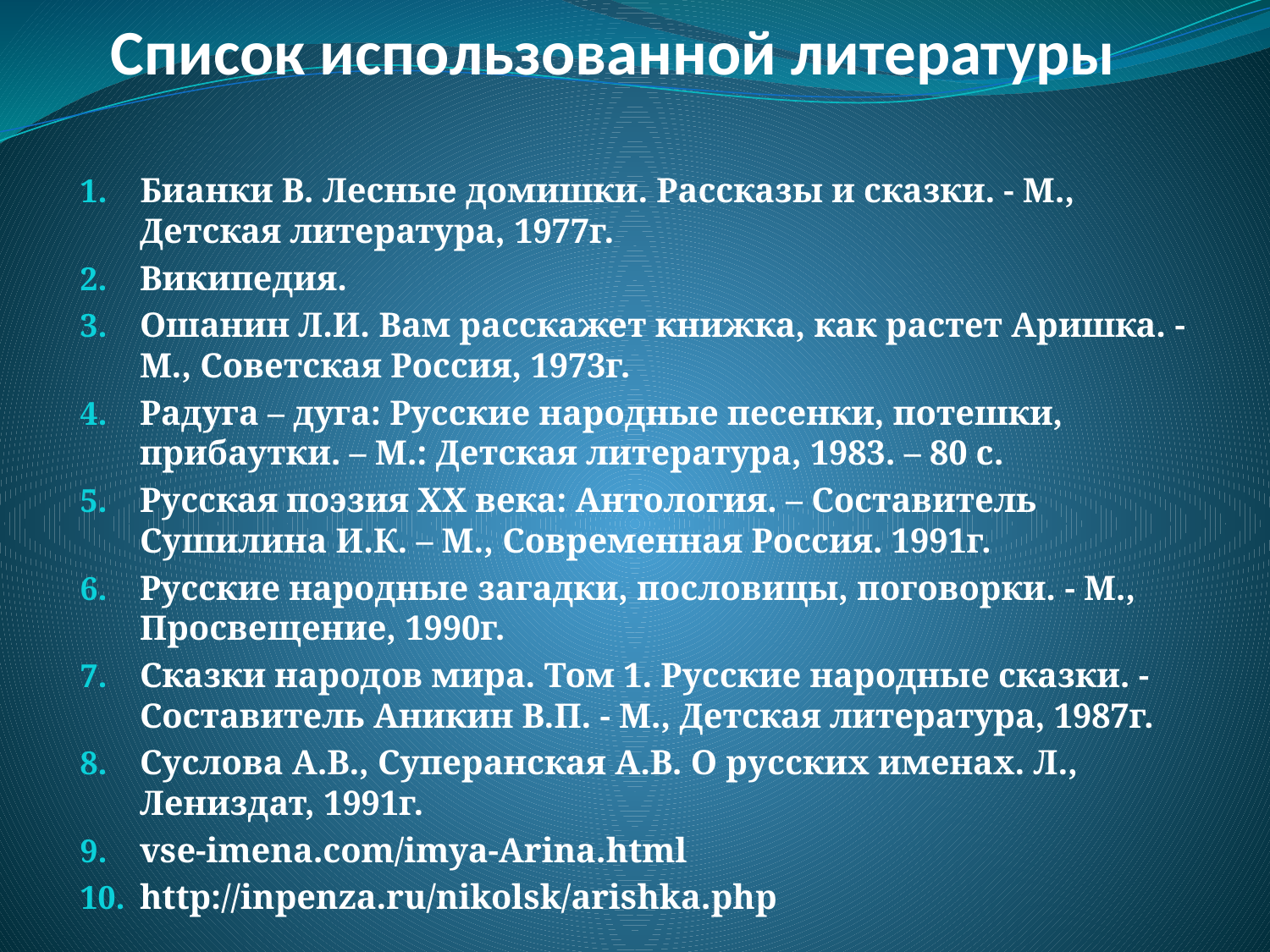

Бианки В. Лесные домишки. Рассказы и сказки. - М., Детская литература, 1977г.
Википедия.
Ошанин Л.И. Вам расскажет книжка, как растет Аришка. - М., Советская Россия, 1973г.
Радуга – дуга: Русские народные песенки, потешки, прибаутки. – М.: Детская литература, 1983. – 80 с.
Русская поэзия ХХ века: Антология. – Составитель Сушилина И.К. – М., Современная Россия. 1991г.
Русские народные загадки, пословицы, поговорки. - М., Просвещение, 1990г.
Сказки народов мира. Том 1. Русские народные сказки. - Составитель Аникин В.П. - М., Детская литература, 1987г.
Суслова А.В., Суперанская А.В. О русских именах. Л., Лениздат, 1991г.
vse-imena.com/imya-Arina.html
http://inpenza.ru/nikolsk/arishka.php

# Список использованной литературы